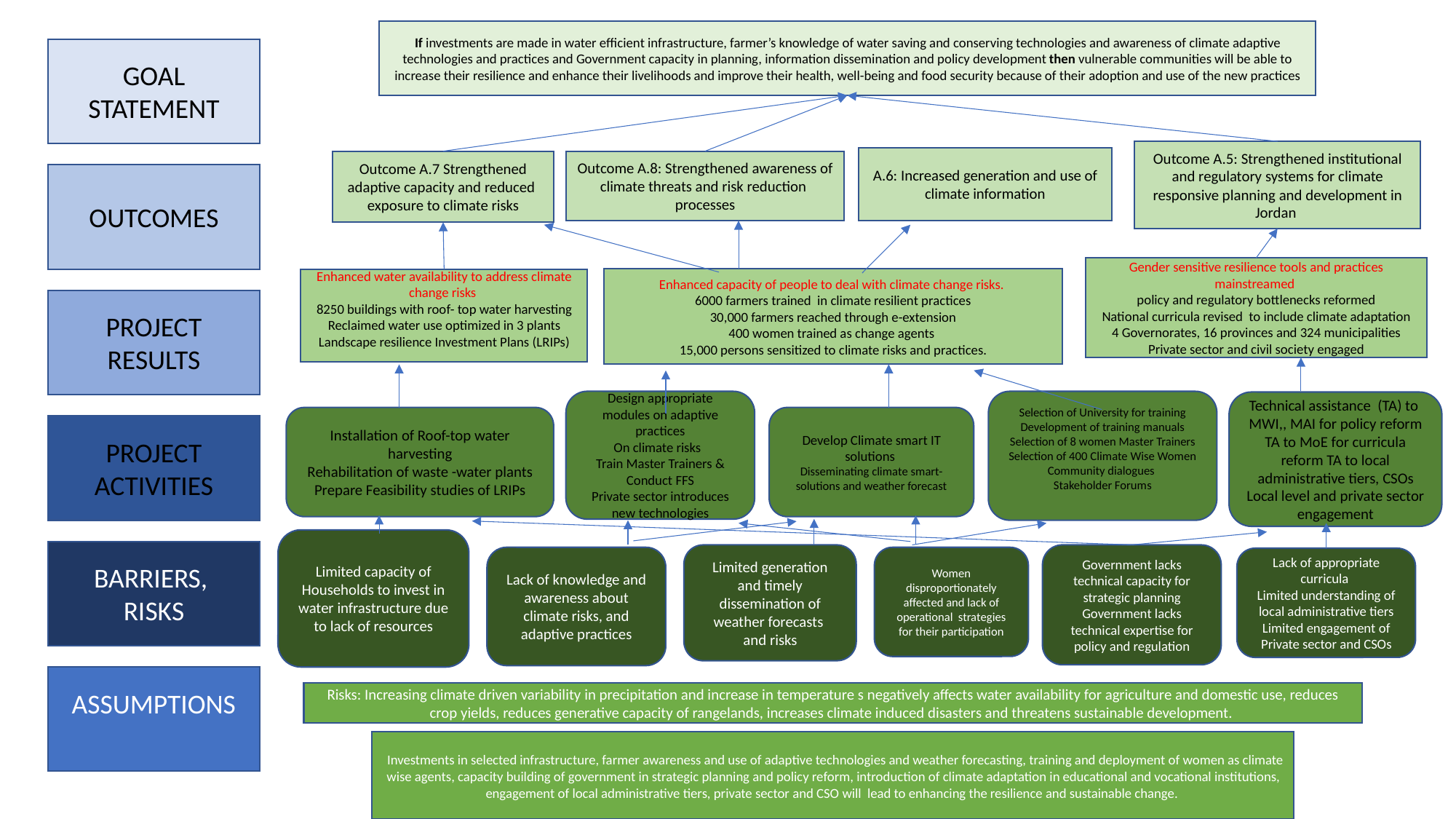

If investments are made in water efficient infrastructure, farmer’s knowledge of water saving and conserving technologies and awareness of climate adaptive technologies and practices and Government capacity in planning, information dissemination and policy development then vulnerable communities will be able to increase their resilience and enhance their livelihoods and improve their health, well-being and food security because of their adoption and use of the new practices
GOAL STATEMENT
Outcome A.5: Strengthened institutional and regulatory systems for climate responsive planning and development in Jordan
A.6: Increased generation and use of climate information
Outcome A.7 Strengthened adaptive capacity and reduced  exposure to climate risks
Outcome A.8: Strengthened awareness of climate threats and risk reduction  processes
OUTCOMES
Gender sensitive resilience tools and practices mainstreamed
policy and regulatory bottlenecks reformed
National curricula revised  to include climate adaptation
4 Governorates, 16 provinces and 324 municipalities
Private sector and civil society engaged
Enhanced capacity of people to deal with climate change risks.
6000 farmers trained  in climate resilient practices
30,000 farmers reached through e-extension
400 women trained as change agents
15,000 persons sensitized to climate risks and practices.
Enhanced water availability to address climate change risks
8250 buildings with roof- top water harvesting
Reclaimed water use optimized in 3 plants
Landscape resilience Investment Plans (LRIPs)

PROJECT RESULTS
Design appropriate modules on adaptive practices
On climate risks
Train Master Trainers & Conduct FFS
Private sector introduces new technologies
Selection of University for training
Development of training manuals
Selection of 8 women Master Trainers
Selection of 400 Climate Wise Women Community dialogues
Stakeholder Forums

Technical assistance  (TA) to  MWI,, MAI for policy reform
TA to MoE for curricula reform TA to local administrative tiers, CSOs
Local level and private sector engagement
Installation of Roof-top water harvesting
Rehabilitation of waste -water plants
Prepare Feasibility studies of LRIPs
Develop Climate smart IT solutions
Disseminating climate smart-solutions and weather forecast
PROJECT ACTIVITIES
Limited capacity of Households to invest in water infrastructure due to lack of resources
BARRIERS,
RISKS
Limited generation and timely dissemination of weather forecasts  and risks
Government lacks technical capacity for strategic planning
Government lacks technical expertise for policy and regulation
Lack of knowledge and awareness about climate risks, and adaptive practices
Women disproportionately affected and lack of operational  strategies for their participation
Lack of appropriate curricula
Limited understanding of local administrative tiers
Limited engagement of Private sector and CSOs
ASSUMPTIONS

Risks: Increasing climate driven variability in precipitation and increase in temperature s negatively affects water availability for agriculture and domestic use, reduces crop yields, reduces generative capacity of rangelands, increases climate induced disasters and threatens sustainable development.
 Investments in selected infrastructure, farmer awareness and use of adaptive technologies and weather forecasting, training and deployment of women as climate wise agents, capacity building of government in strategic planning and policy reform, introduction of climate adaptation in educational and vocational institutions, engagement of local administrative tiers, private sector and CSO will  lead to enhancing the resilience and sustainable change.